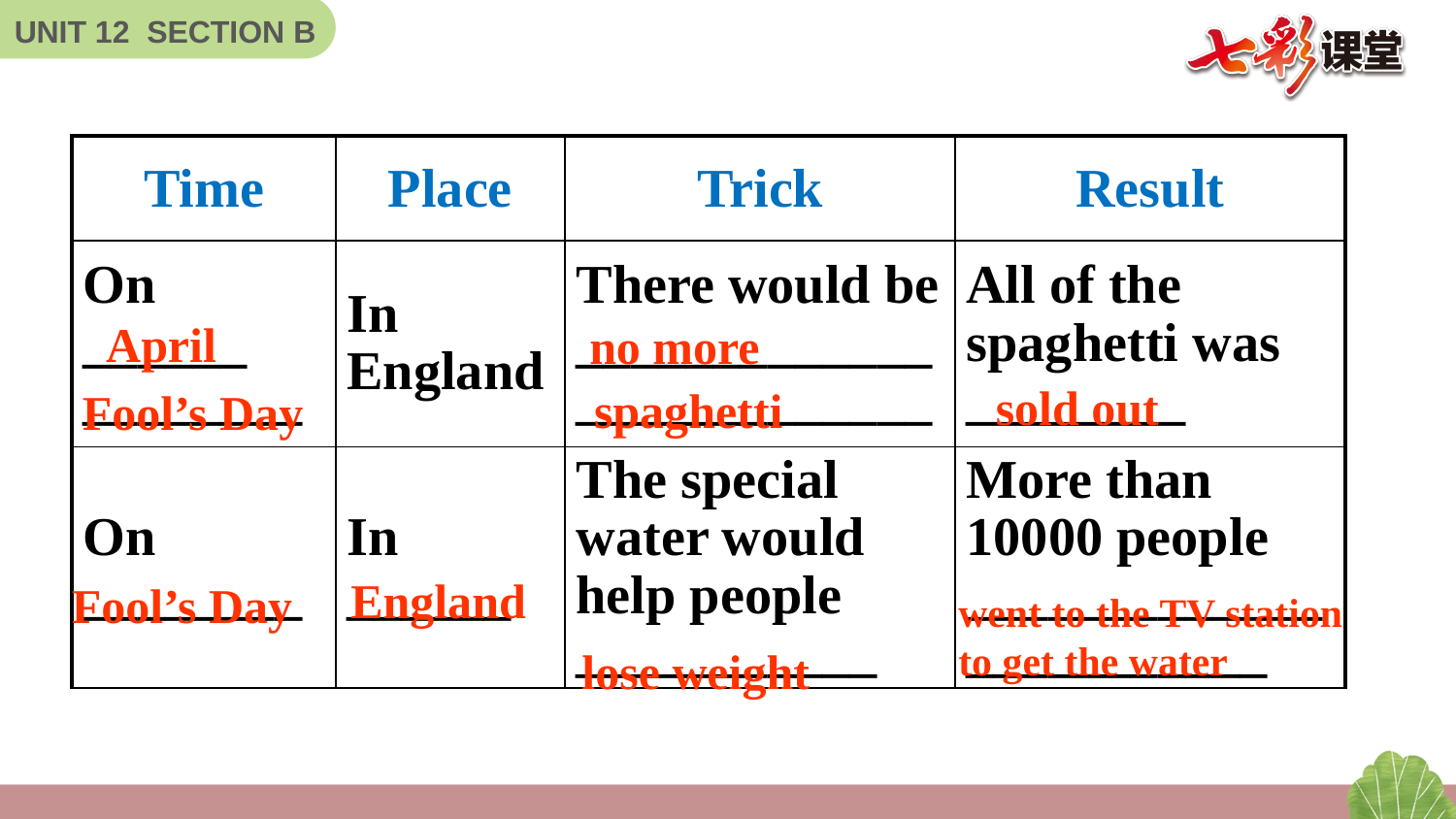

| Time | Place | Trick | Result |
| --- | --- | --- | --- |
| On \_\_\_\_\_\_ \_\_\_\_\_\_\_\_ | In England | There would be \_\_\_\_\_\_\_\_\_\_\_\_\_ \_\_\_\_\_\_\_\_\_\_\_\_\_ | All of the spaghetti was \_\_\_\_\_\_\_\_ |
| On \_\_\_\_\_\_\_\_ | In \_\_\_\_\_\_ | The special water would help people \_\_\_\_\_\_\_\_\_\_\_ | More than 10000 people \_\_\_\_\_\_\_\_\_\_\_\_\_\_\_\_\_\_\_\_\_\_\_\_ |
April
no more
sold out
spaghetti
Fool’s Day
England
Fool’s Day
went to the TV station
to get the water
lose weight